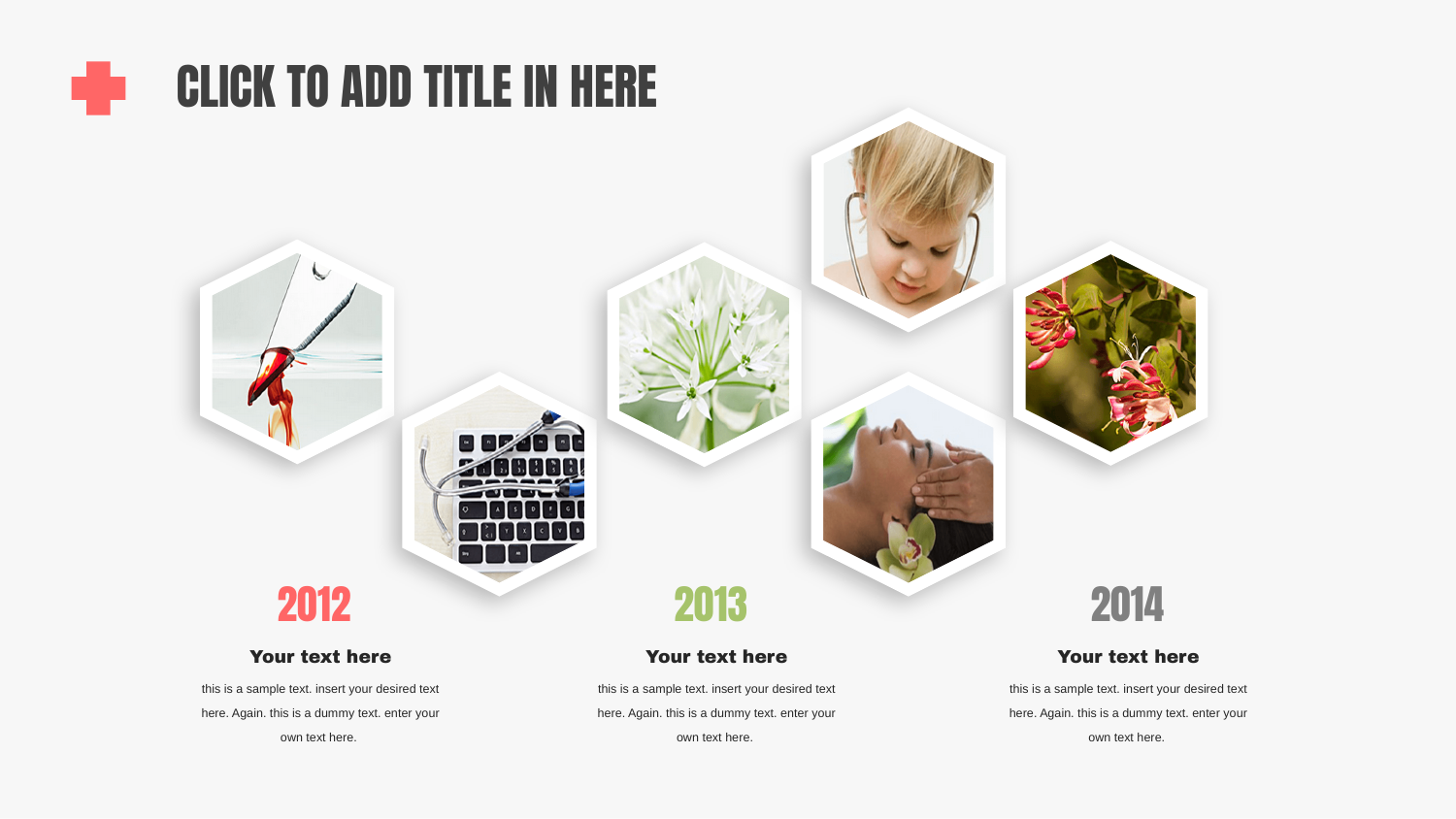

2012
Your text here
this is a sample text. insert your desired text here. Again. this is a dummy text. enter your own text here.
2013
Your text here
this is a sample text. insert your desired text here. Again. this is a dummy text. enter your own text here.
2014
Your text here
this is a sample text. insert your desired text here. Again. this is a dummy text. enter your own text here.